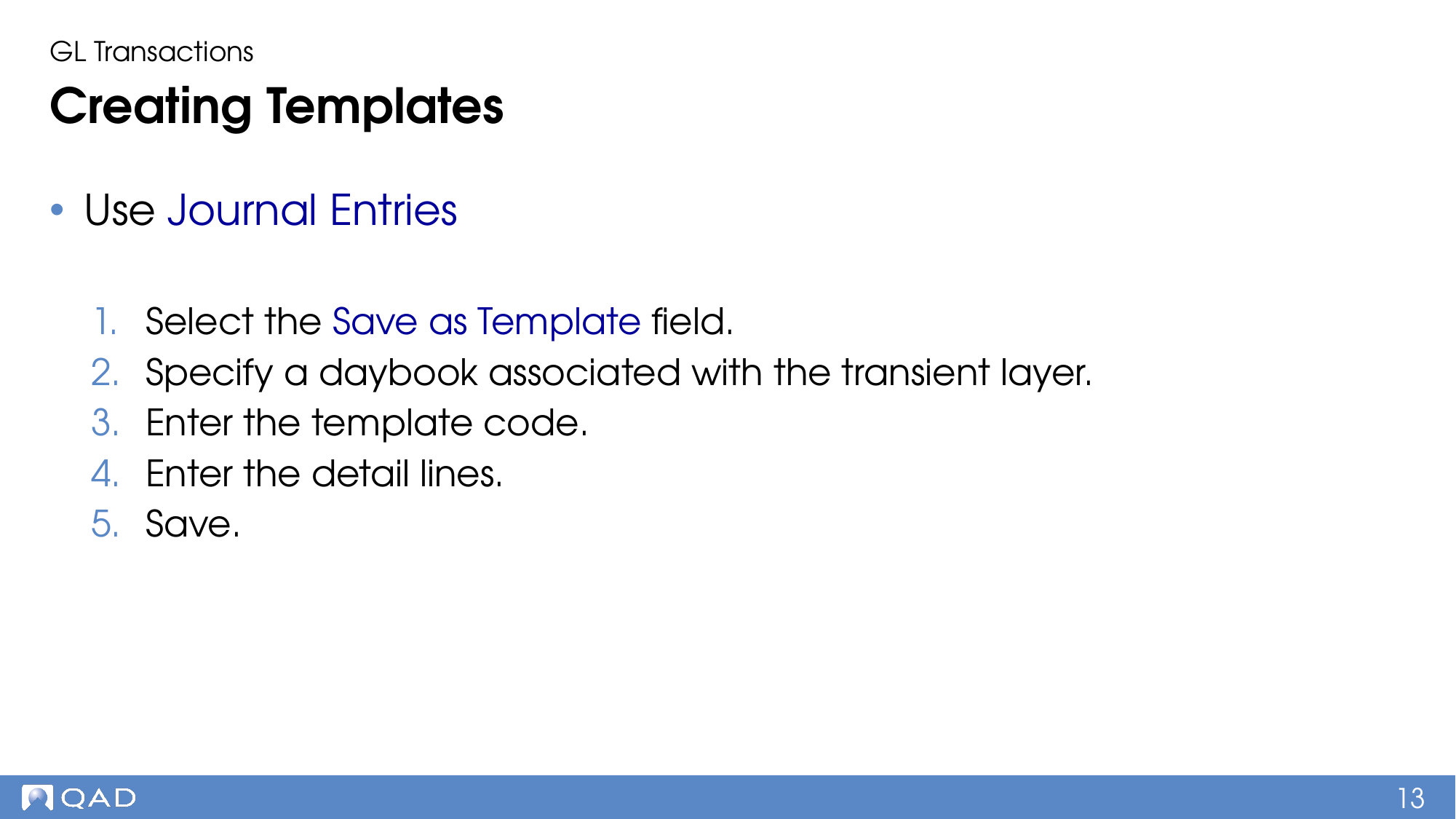

GL Transactions
# Creating Templates
Use Journal Entries

Select the Save as Template field.
Specify a daybook associated with the transient layer.
Enter the template code.
Enter the detail lines.
Save.

13